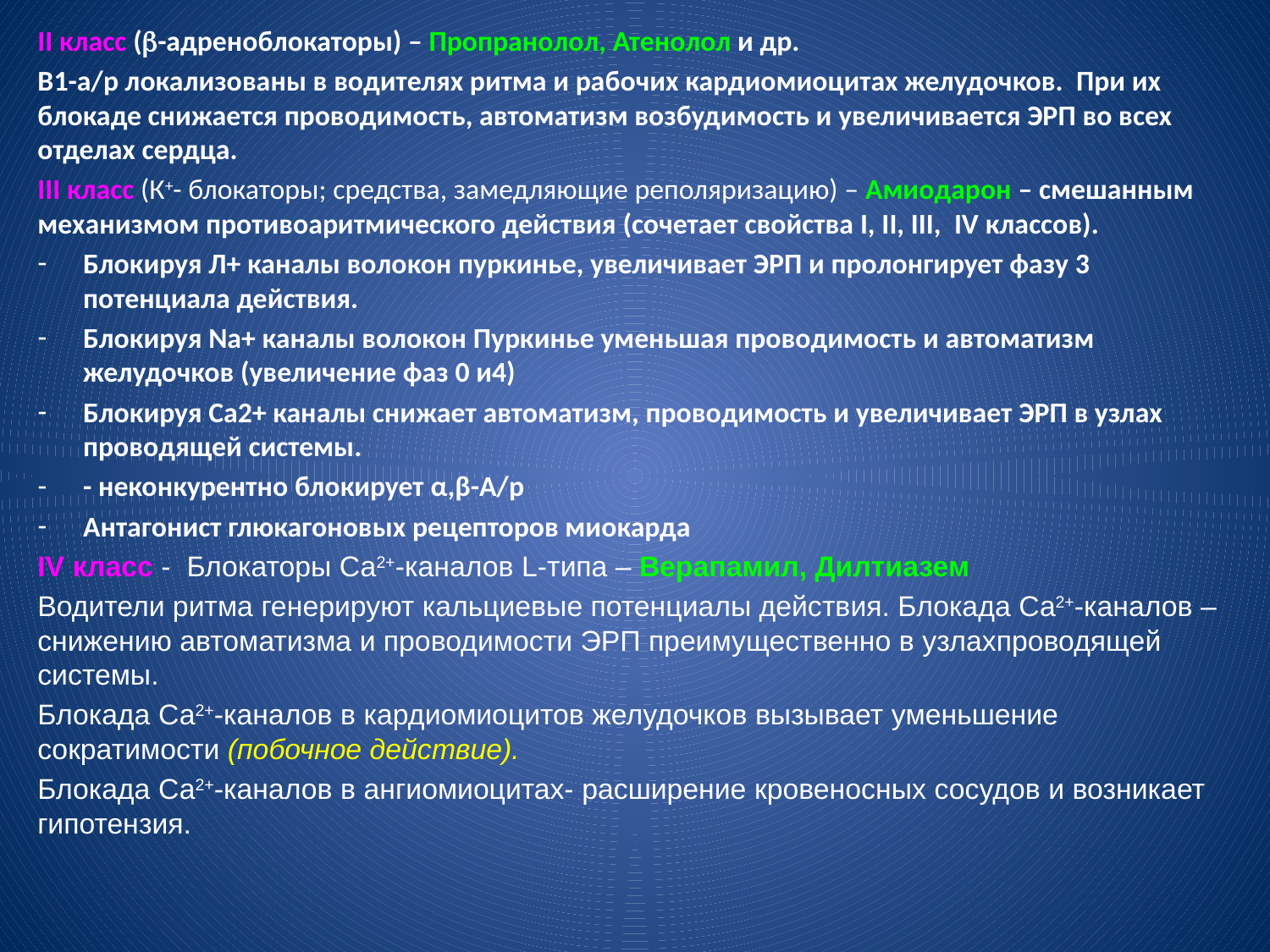

II класс (β-адреноблокаторы) – Пропранолол, Атенолол и др.
Β1-а/р локализованы в водителях ритма и рабочих кардиомиоцитах желудочков.  При их блокаде снижается проводимость, автоматизм возбудимость и увеличивается ЭРП во всех отделах сердца.
III класс (К+- блокаторы; средства, замедляющие реполяризацию) – Амиодарон – смешанным механизмом противоаритмического действия (сочетает свойства I, II, III,  IV классов).
Блокируя Л+ каналы волокон пуркинье, увеличивает ЭРП и пролонгирует фазу 3 потенциала действия.
Блокируя Na+ каналы волокон Пуркинье уменьшая проводимость и автоматизм желудочков (увеличение фаз 0 и4)
Блокируя Са2+ каналы снижает автоматизм, проводимость и увеличивает ЭРП в узлах проводящей системы.
- неконкурентно блокирует α,β-А/р
Антагонист глюкагоновых рецепторов миокарда
IV класс -  Блокаторы Са2+-каналов L-типа – Верапамил, Дилтиазем
Водители ритма генерируют кальциевые потенциалы действия. Блокада Са2+-каналов – снижению автоматизма и проводимости ЭРП преимущественно в узлахпроводящей системы.
Блокада Са2+-каналов в кардиомиоцитов желудочков вызывает уменьшение сократимости (побочное действие).
Блокада Са2+-каналов в ангиомиоцитах- расширение кровеносных сосудов и возникает гипотензия.